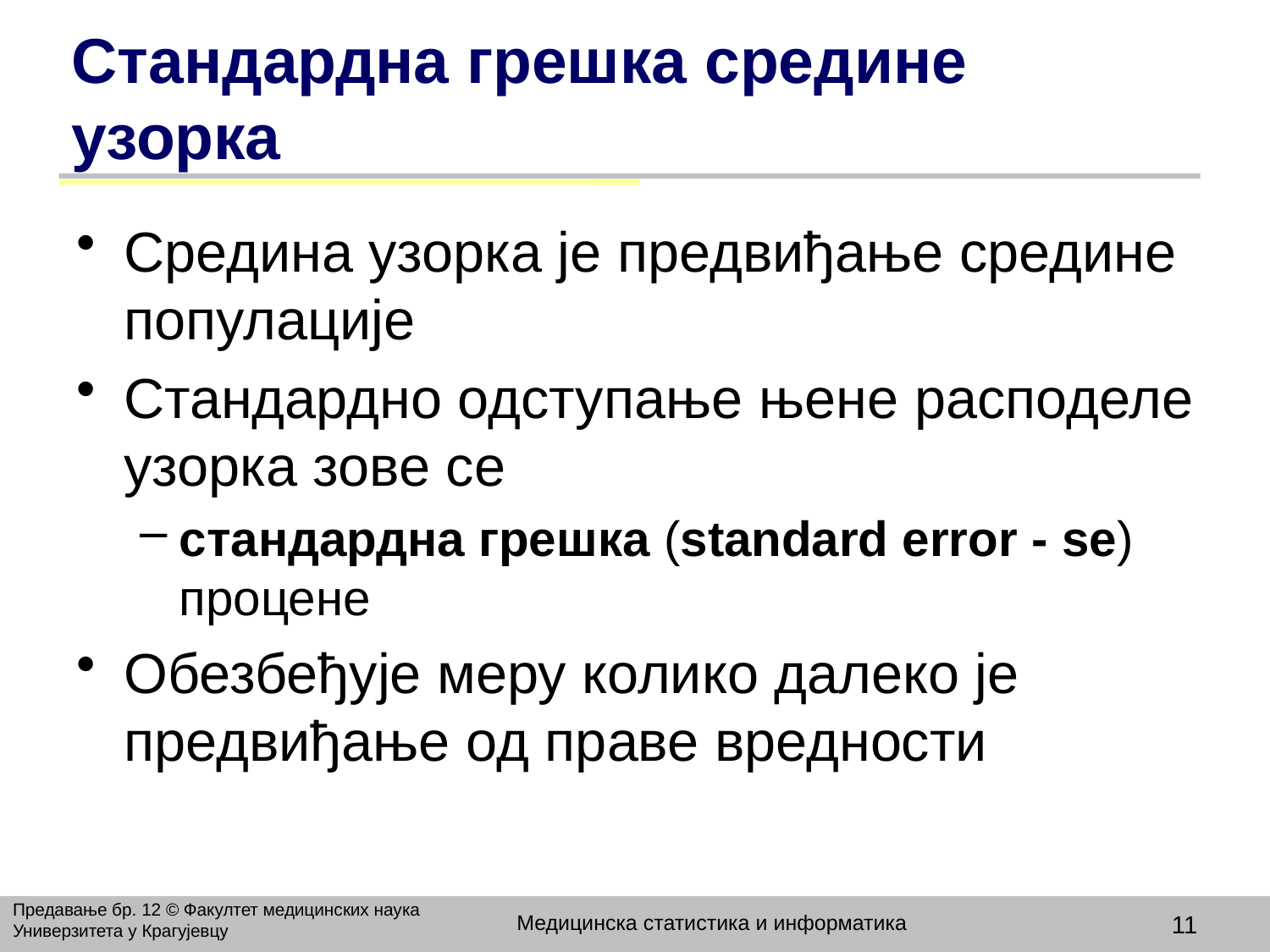

# Стандардна грешка средине узорка
Средина узорка је предвиђање средине популације
Стандардно одступање њене расподеле узорка зове се
стандардна грешка (standard error - se) процене
Обезбеђује меру колико далеко је предвиђање од праве вредности
Предавање бр. 12 © Факултет медицинских наука Универзитета у Крагујевцу
Медицинска статистика и информатика
11